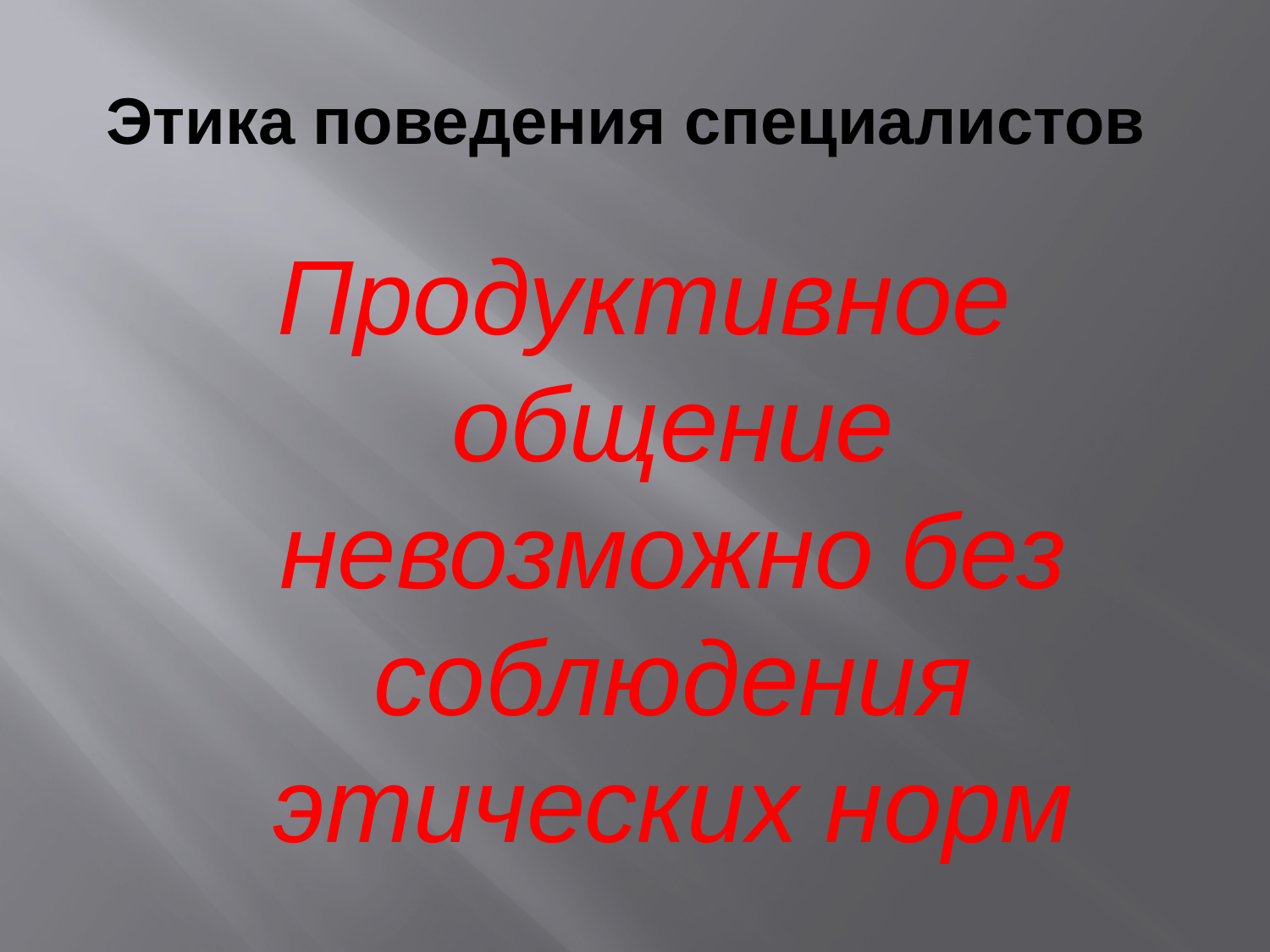

# Этика поведения специалистов
Продуктивное общение невозможно без соблюдения этических норм